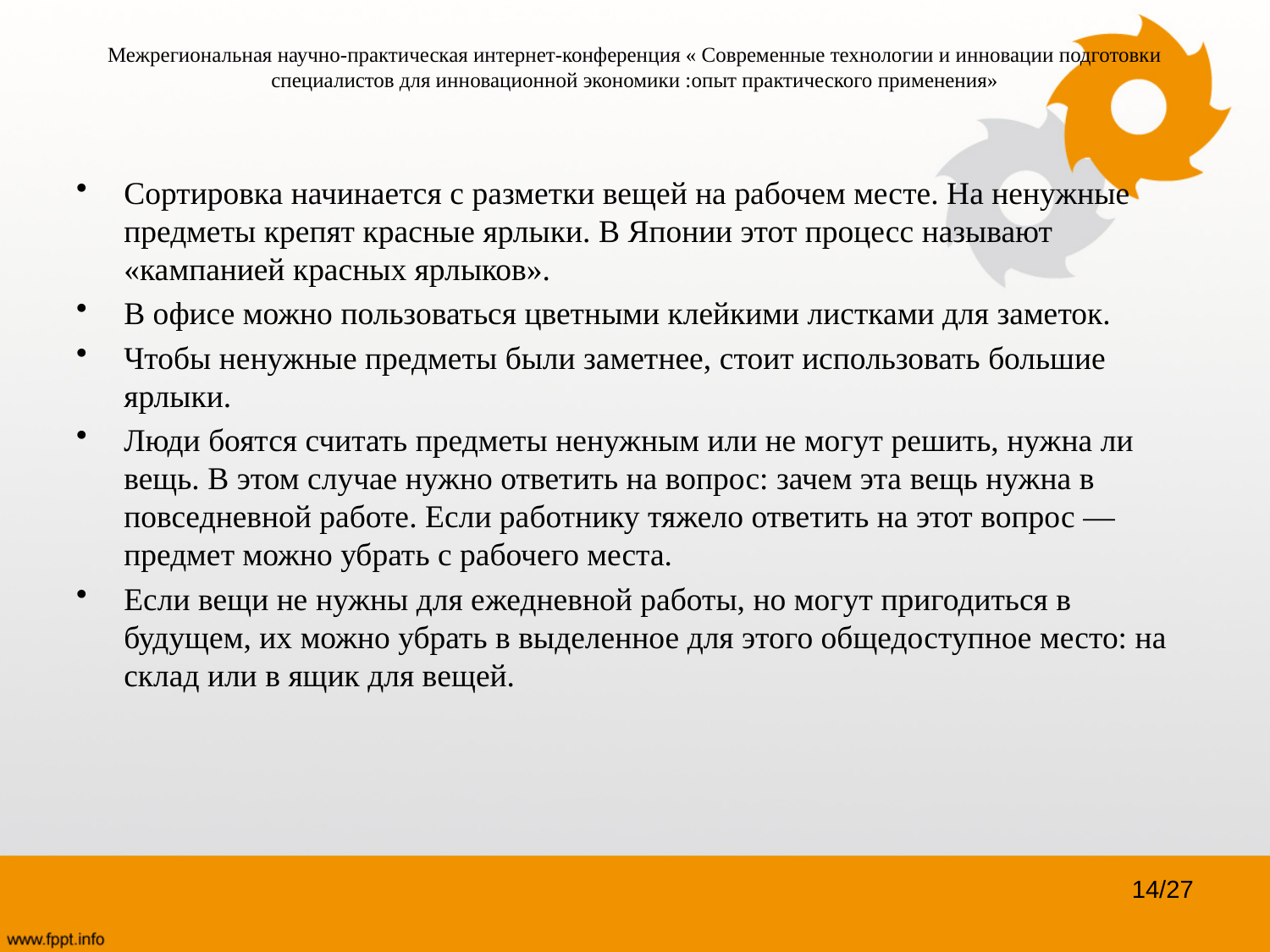

# Межрегиональная научно-практическая интернет-конференция « Современные технологии и инновации подготовки специалистов для инновационной экономики :опыт практического применения»
Сортировка начинается с разметки вещей на рабочем месте. На ненужные предметы крепят красные ярлыки. В Японии этот процесс называют «кампанией красных ярлыков».
В офисе можно пользоваться цветными клейкими листками для заметок.
Чтобы ненужные предметы были заметнее, стоит использовать большие ярлыки.
Люди боятся считать предметы ненужным или не могут решить, нужна ли вещь. В этом случае нужно ответить на вопрос: зачем эта вещь нужна в повседневной работе. Если работнику тяжело ответить на этот вопрос — предмет можно убрать с рабочего места.
Если вещи не нужны для ежедневной работы, но могут пригодиться в будущем, их можно убрать в выделенное для этого общедоступное место: на склад или в ящик для вещей.
14/27